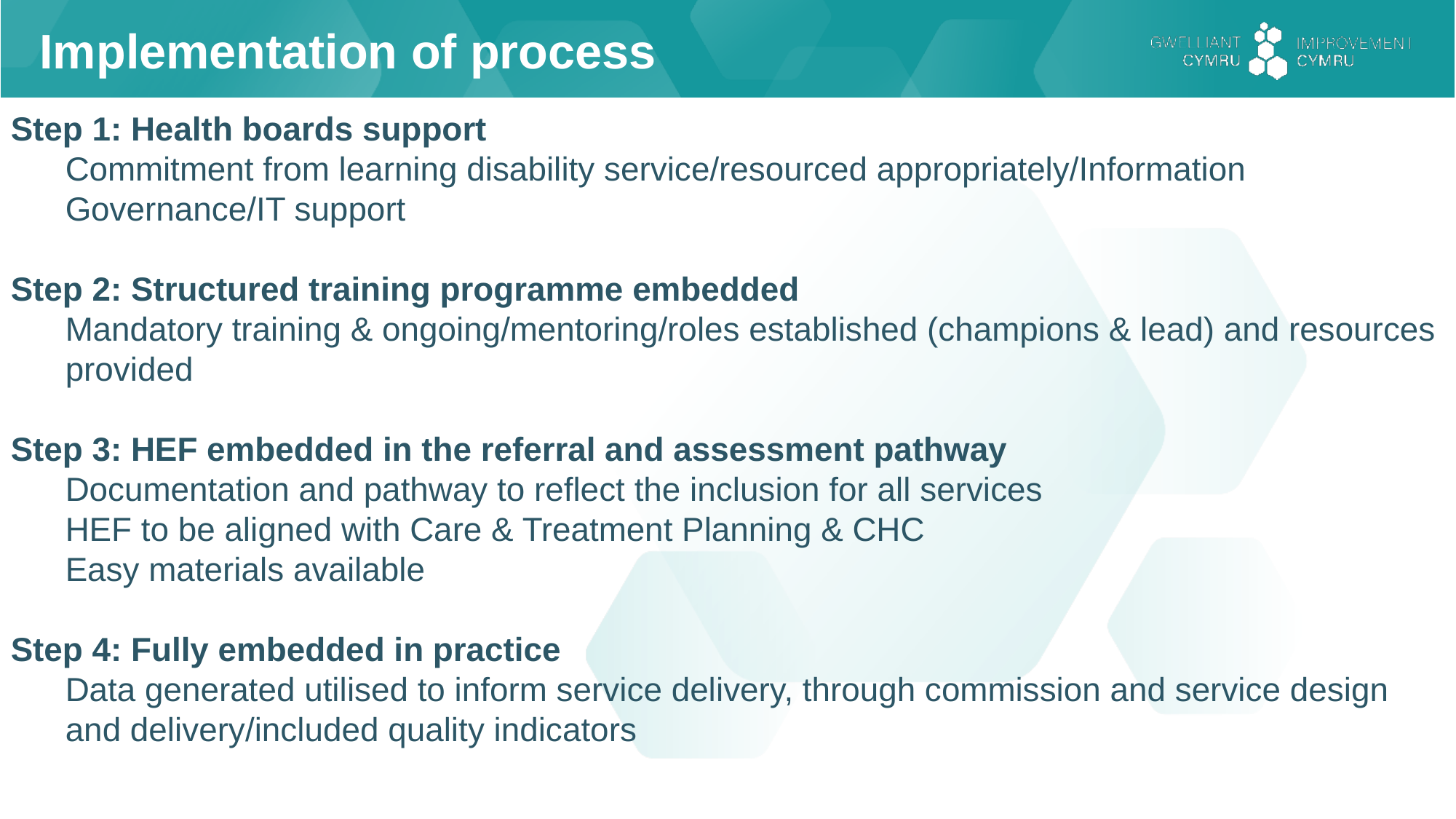

Implementation of process
Step 1: Health boards support
Commitment from learning disability service/resourced appropriately/Information Governance/IT support

Step 2: Structured training programme embedded
Mandatory training & ongoing/mentoring/roles established (champions & lead) and resources provided

Step 3: HEF embedded in the referral and assessment pathway
Documentation and pathway to reflect the inclusion for all services
HEF to be aligned with Care & Treatment Planning & CHC
Easy materials available

Step 4: Fully embedded in practice
Data generated utilised to inform service delivery, through commission and service design and delivery/included quality indicators